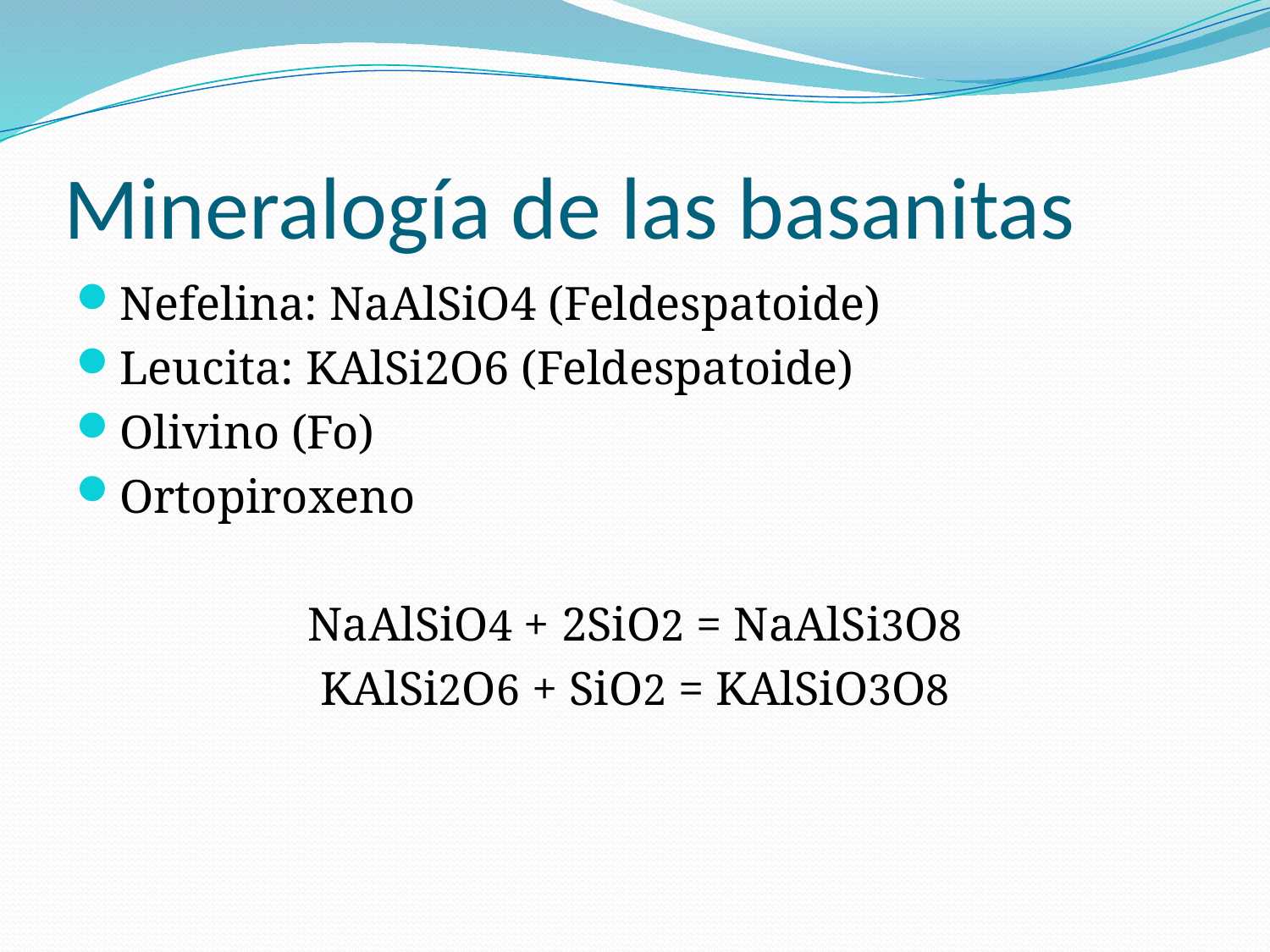

# Mineralogía de las basanitas
Nefelina: NaAlSiO4 (Feldespatoide)
Leucita: KAlSi2O6 (Feldespatoide)
Olivino (Fo)
Ortopiroxeno

NaAlSiO4 + 2SiO2 = NaAlSi3O8
KAlSi2O6 + SiO2 = KAlSiO3O8